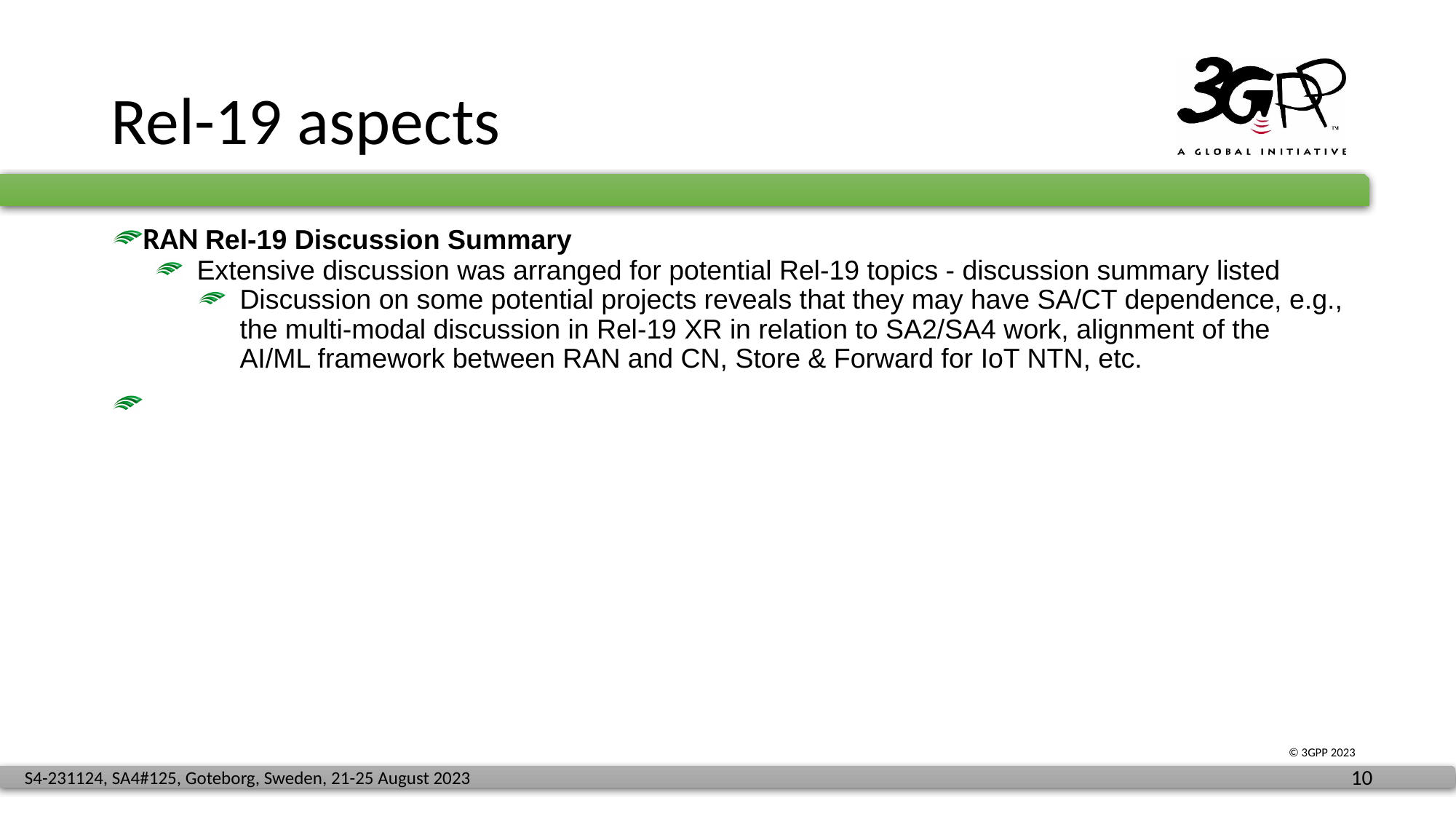

# Rel-19 aspects
RAN Rel-19 Discussion Summary
Extensive discussion was arranged for potential Rel-19 topics - discussion summary listed
Discussion on some potential projects reveals that they may have SA/CT dependence, e.g., the multi-modal discussion in Rel-19 XR in relation to SA2/SA4 work, alignment of the AI/ML framework between RAN and CN, Store & Forward for IoT NTN, etc.